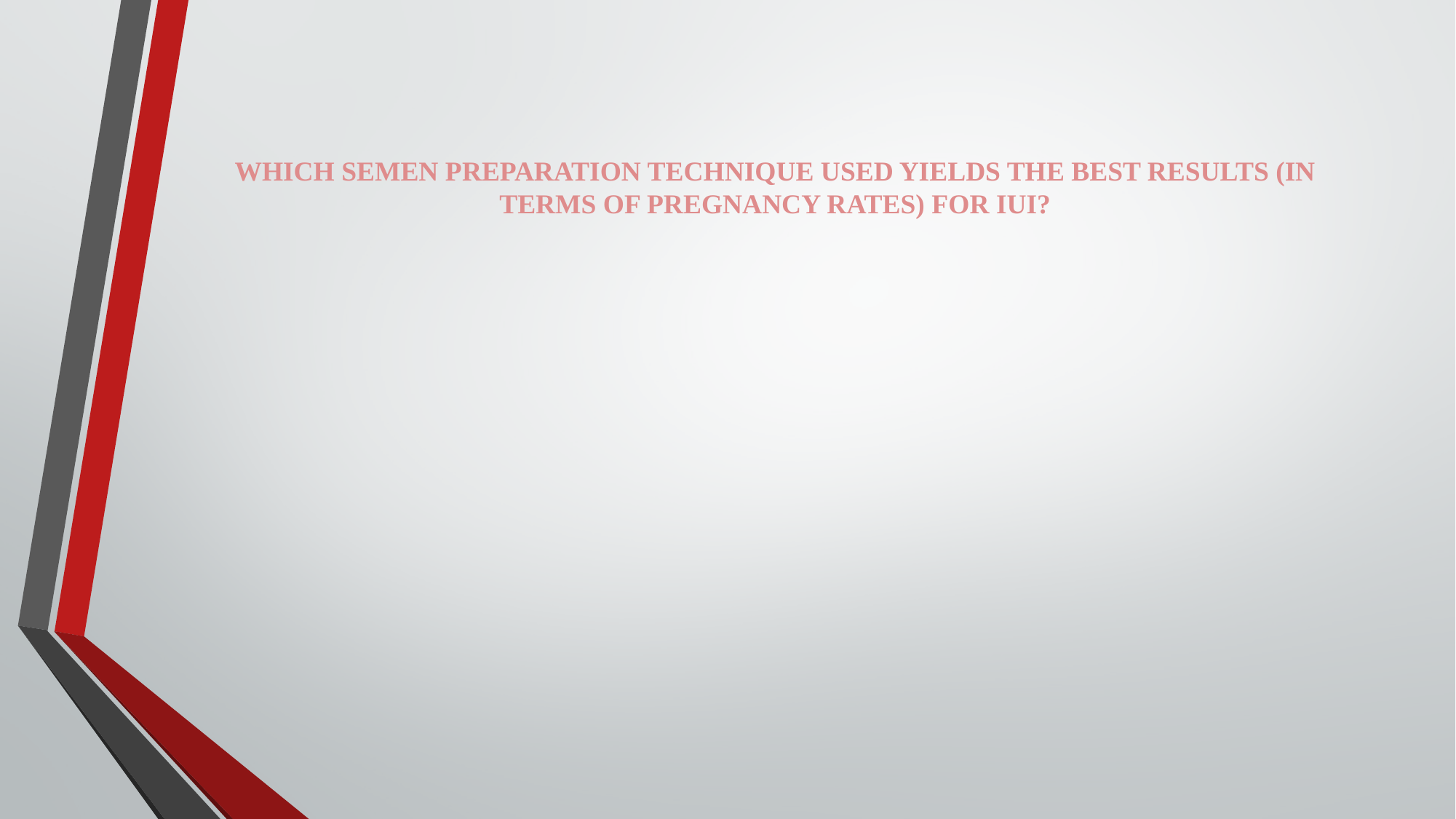

# Which semen preparation technique used yields the best results (in terms of pregnancy rates) for IUI?